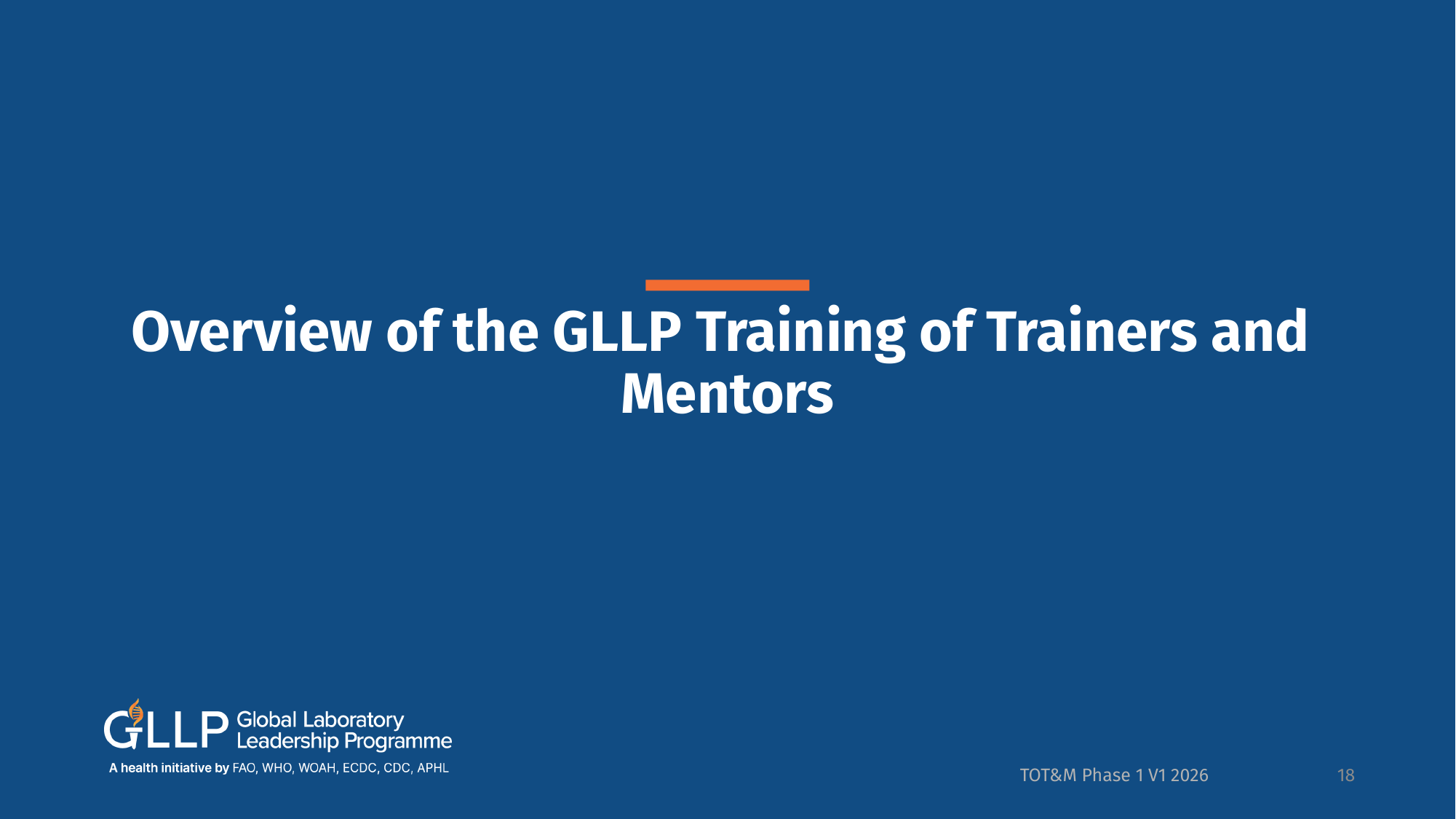

# Overview of the GLLP Training of Trainers and  Mentors
TOT&M Phase 1 V1 2026
18